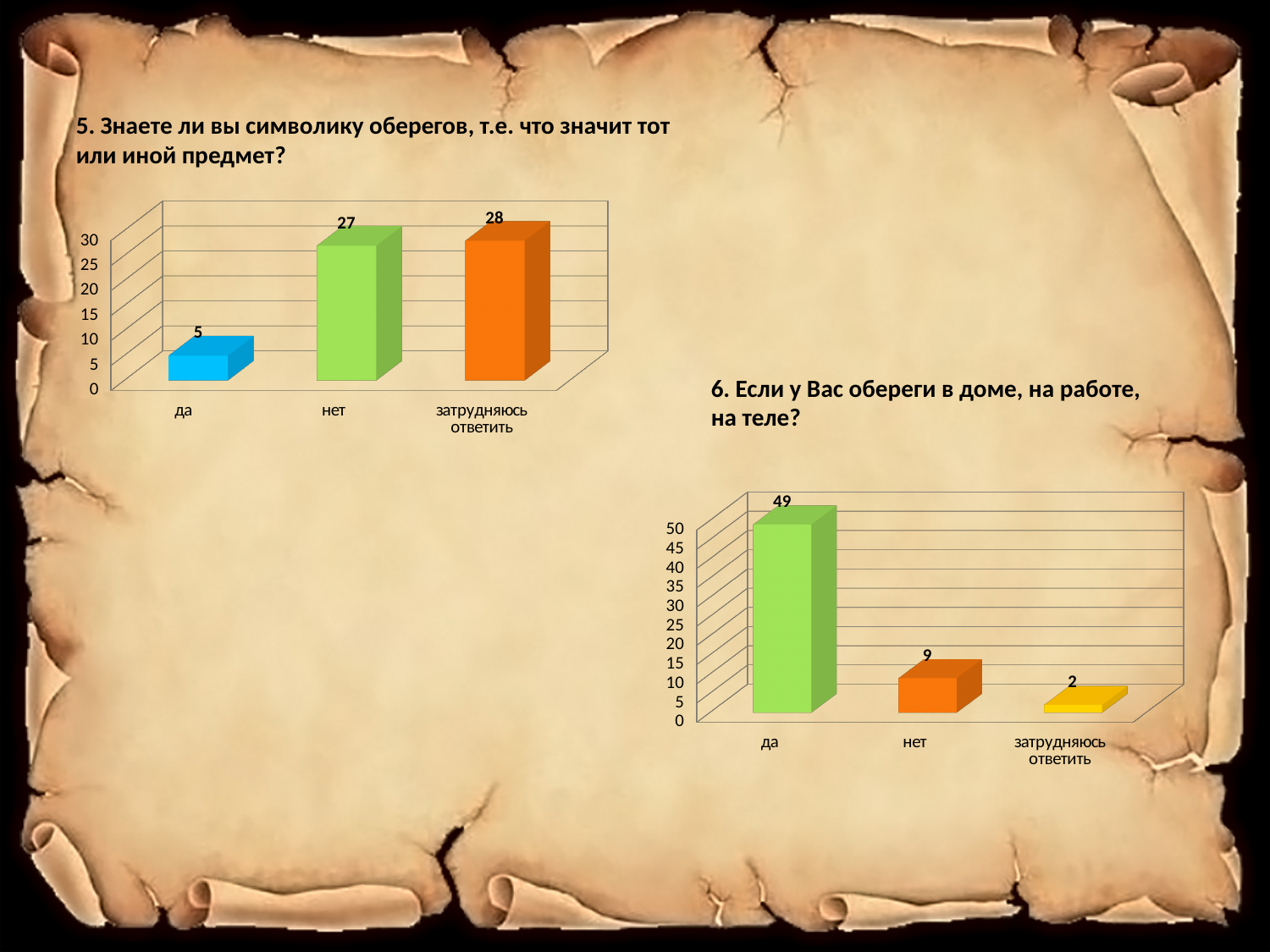

5. Знаете ли вы символику оберегов, т.е. что значит тот или иной предмет?

[unsupported chart]

6. Если у Вас обереги в доме, на работе, на теле?

[unsupported chart]